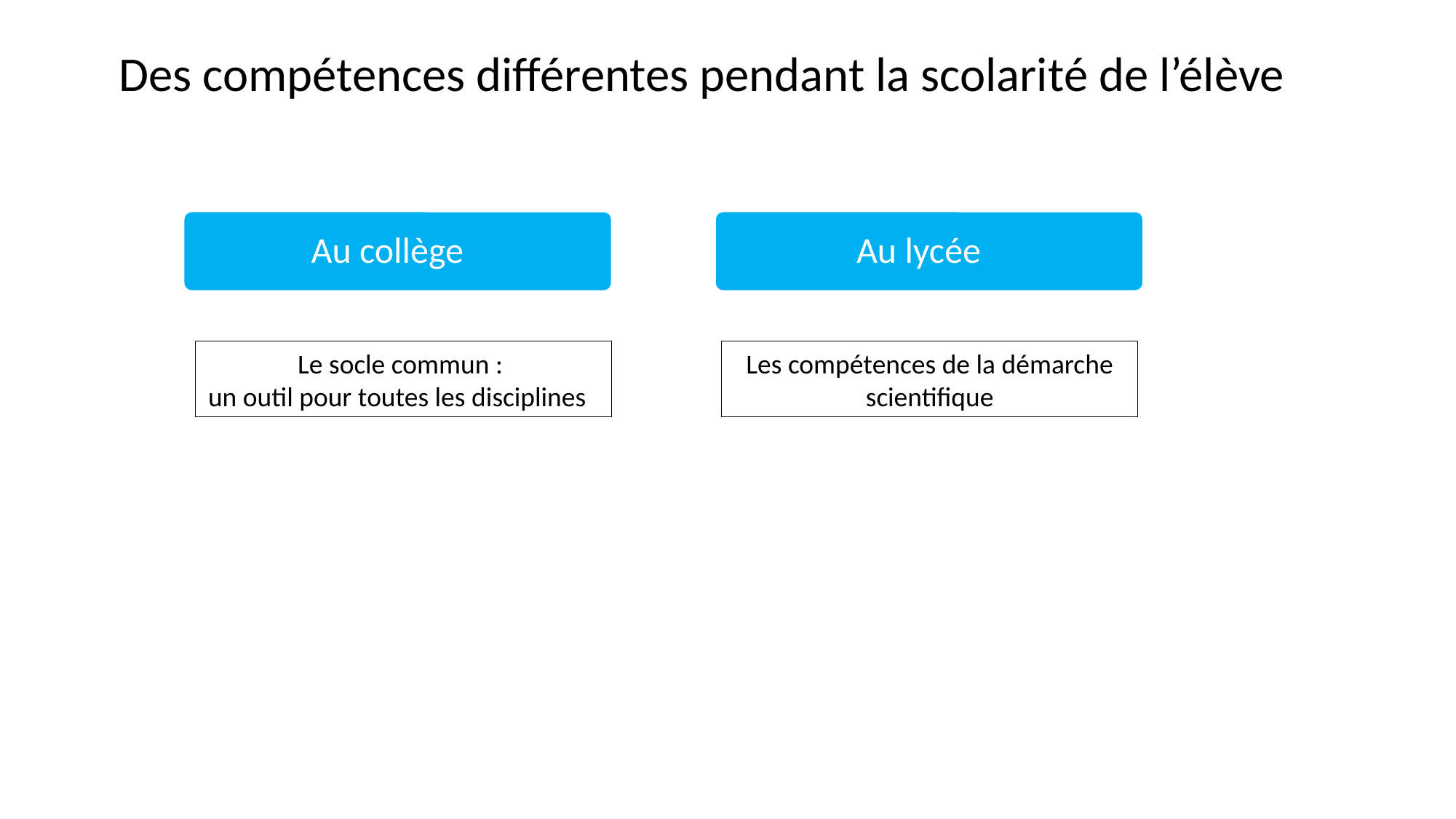

Des compétences différentes pendant la scolarité de l’élève
Au collège

Au lycée

Les compétences de la démarche scientifique
Le socle commun :
un outil pour toutes les disciplines
Mesure les acquis des élèves